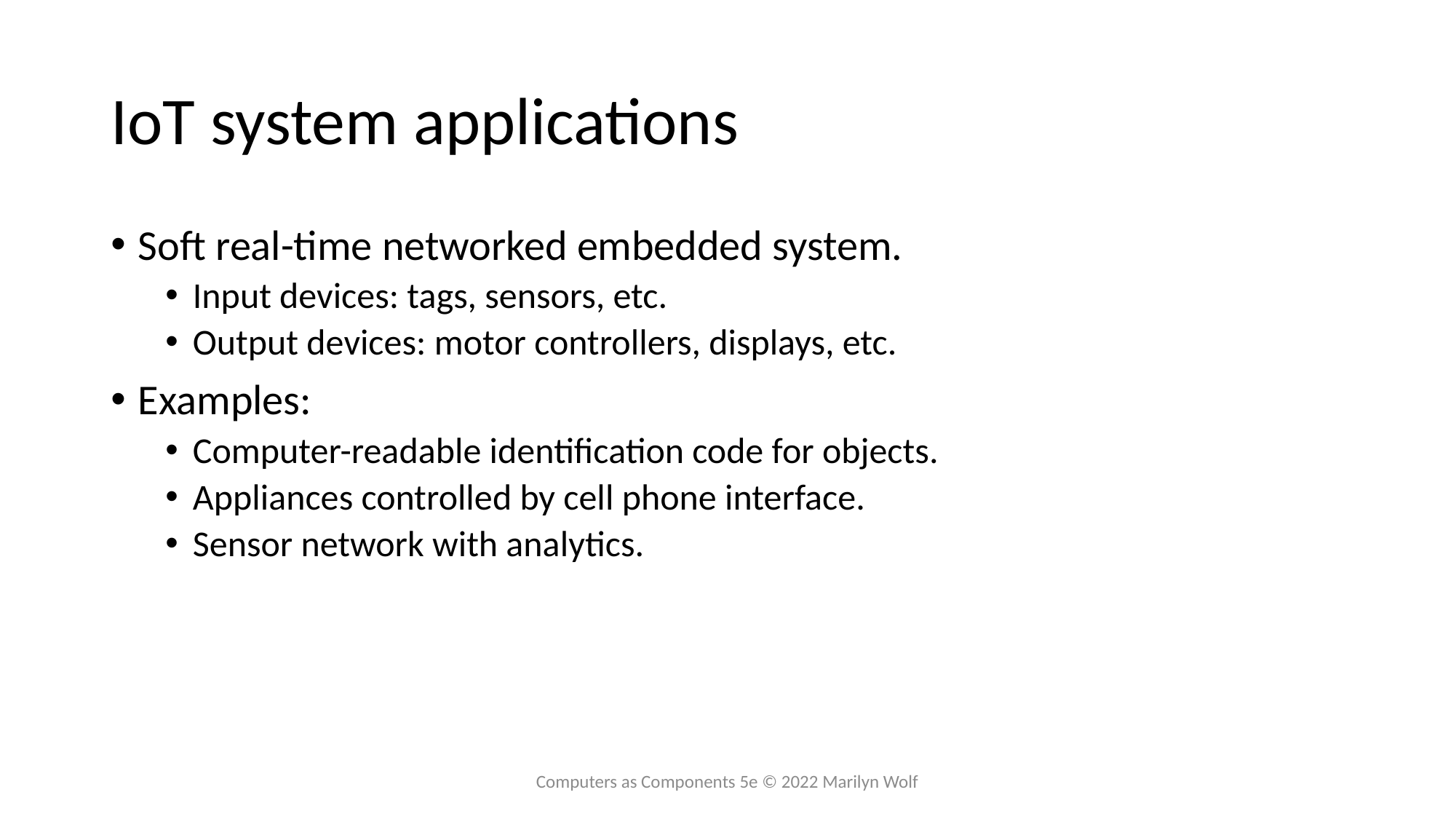

# IoT system applications
Soft real-time networked embedded system.
Input devices: tags, sensors, etc.
Output devices: motor controllers, displays, etc.
Examples:
Computer-readable identification code for objects.
Appliances controlled by cell phone interface.
Sensor network with analytics.
Computers as Components 5e © 2022 Marilyn Wolf